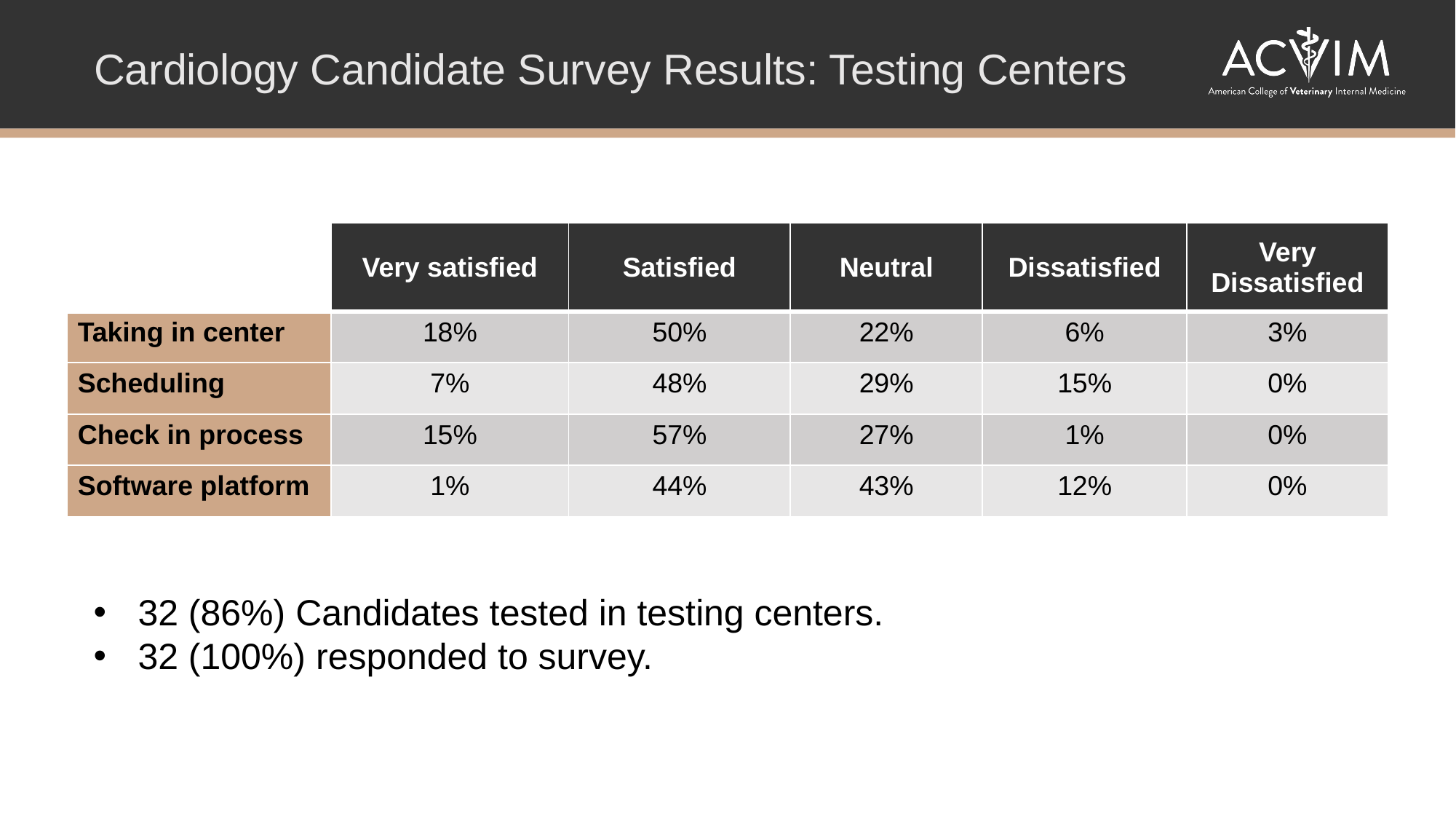

Cardiology Candidate Survey Results: Testing Centers
|  | Very satisfied | Satisfied | Neutral | Dissatisfied | Very Dissatisfied |
| --- | --- | --- | --- | --- | --- |
| Taking in center | 18% | 50% | 22% | 6% | 3% |
| Scheduling | 7% | 48% | 29% | 15% | 0% |
| Check in process | 15% | 57% | 27% | 1% | 0% |
| Software platform | 1% | 44% | 43% | 12% | 0% |
 32 (86%) Candidates tested in testing centers.
 32 (100%) responded to survey.